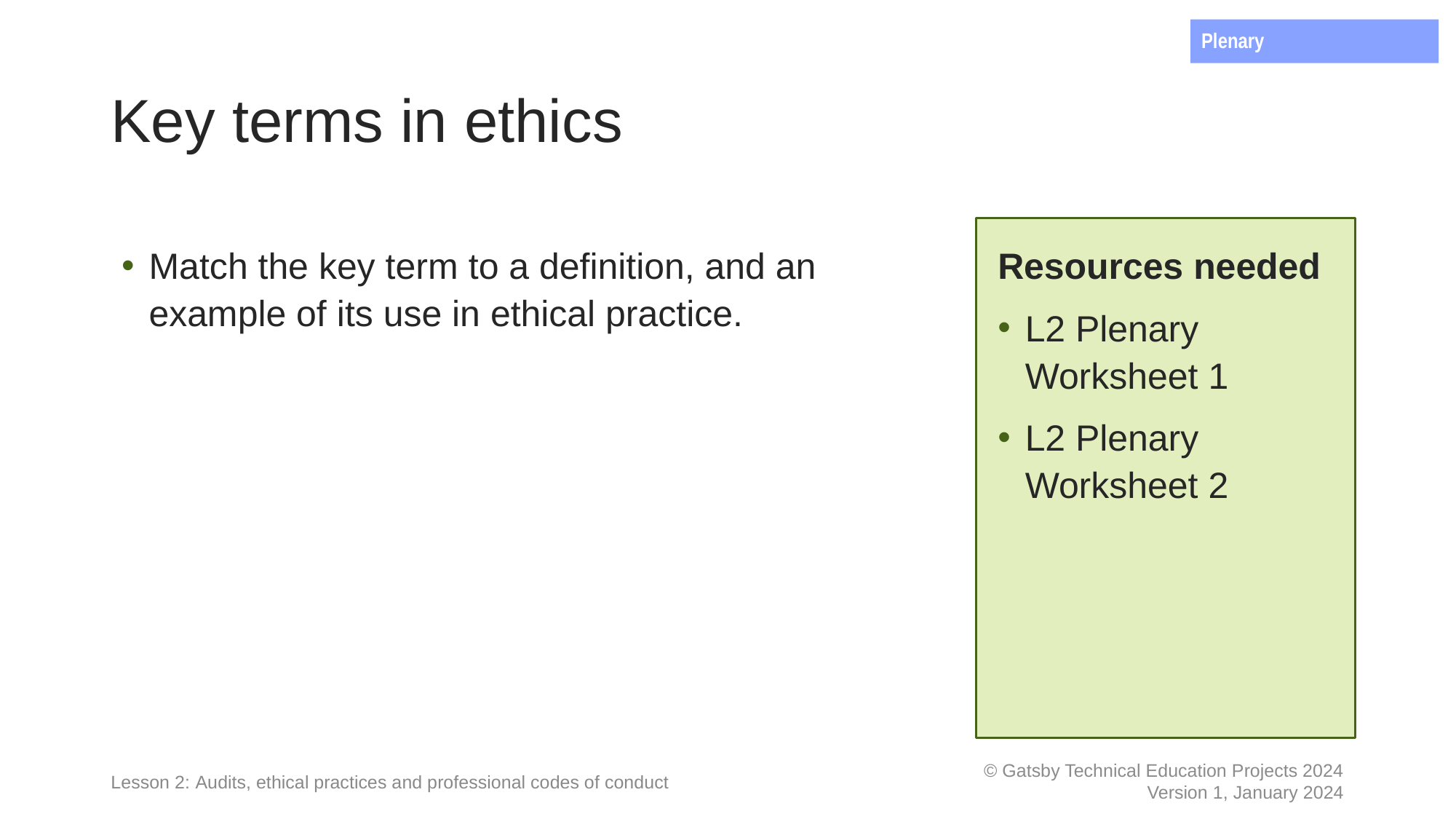

Plenary
# Key terms in ethics
Match the key term to a definition, and an example of its use in ethical practice.
Resources needed
L2 Plenary Worksheet 1
L2 Plenary Worksheet 2
Lesson 2: Audits, ethical practices and professional codes of conduct